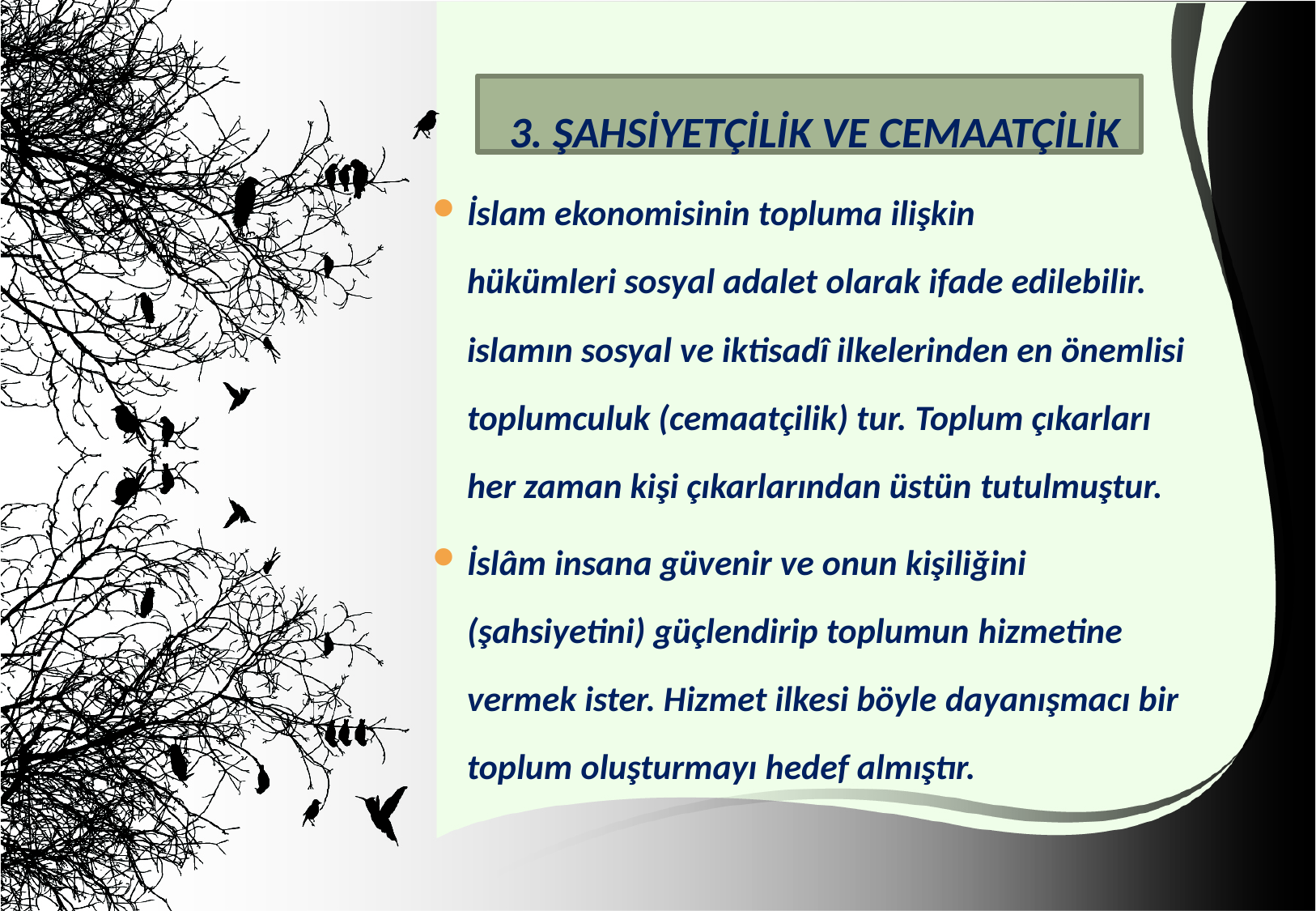

3. ŞAHSİYETÇİLİK VE CEMAATÇİLİK
İslam ekonomisinin topluma ilişkin hükümleri sosyal adalet olarak ifade edilebilir. islamın sosyal ve iktisadî ilkelerinden en önemlisi toplumculuk (cemaat­çilik) tur. Toplum çıkarları her zaman kişi çıkarlarından üstün tutulmuştur.
İslâm insana güvenir ve onun kişiliğini (şahsiyetini) güçlendirip toplumun hizmetine vermek ister. Hizmet ilkesi böyle dayanışmacı bir toplum oluşturmayı hedef almıştır.